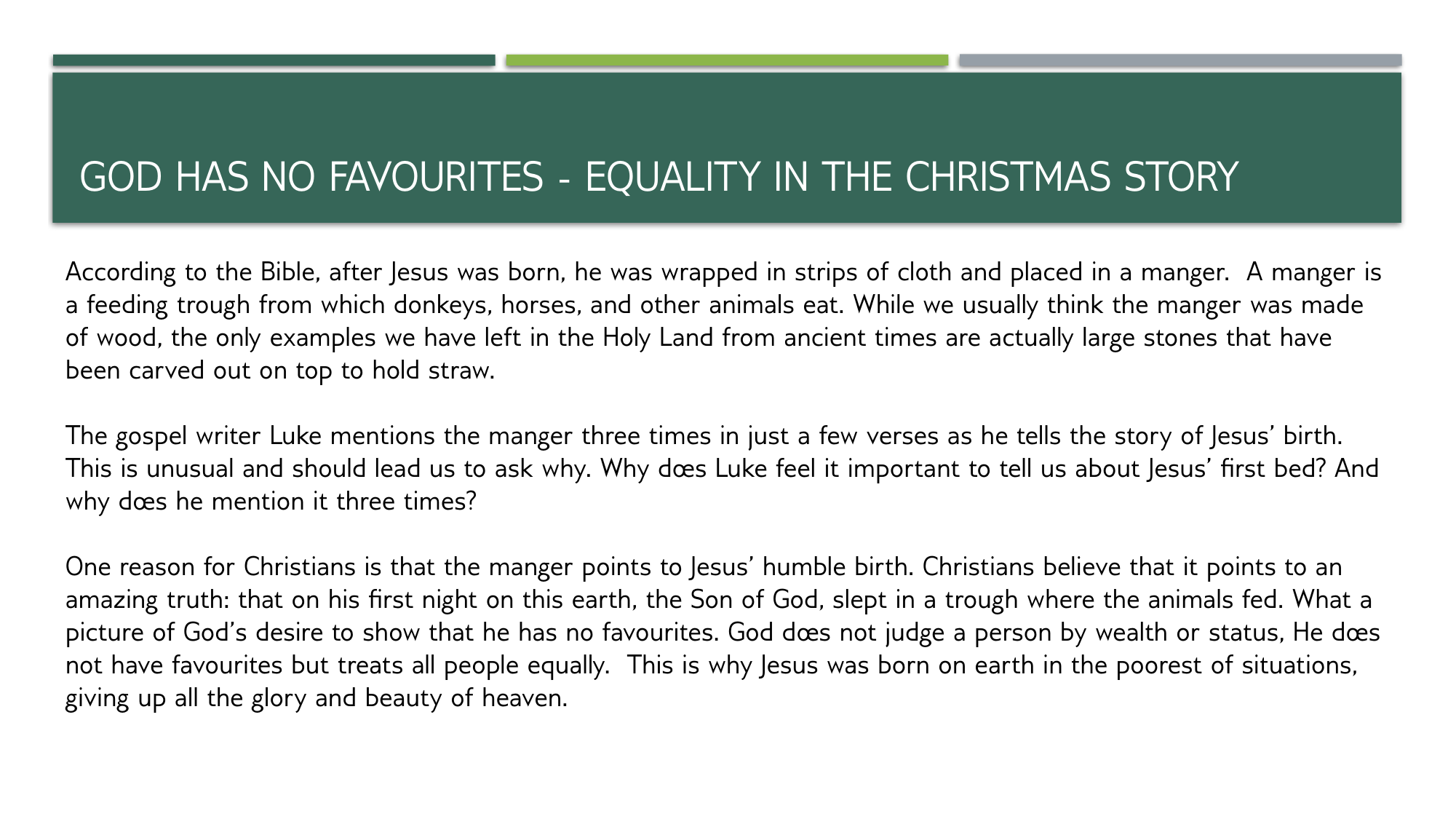

# God has no favourites - Equality in the Christmas story
According to the Bible, after Jesus was born, he was wrapped in strips of cloth and placed in a manger.  A manger is a feeding trough from which donkeys, horses, and other animals eat. While we usually think the manger was made of wood, the only examples we have left in the Holy Land from ancient times are actually large stones that have been carved out on top to hold straw.

The gospel writer Luke mentions the manger three times in just a few verses as he tells the story of Jesus’ birth. This is unusual and should lead us to ask why. Why does Luke feel it important to tell us about Jesus’ first bed? And why does he mention it three times?

One reason for Christians is that the manger points to Jesus’ humble birth. Christians believe that it points to an amazing truth: that on his first night on this earth, the Son of God, slept in a trough where the animals fed. What a picture of God’s desire to show that he has no favourites. God does not judge a person by wealth or status, He does not have favourites but treats all people equally.  This is why Jesus was born on earth in the poorest of situations, giving up all the glory and beauty of heaven.